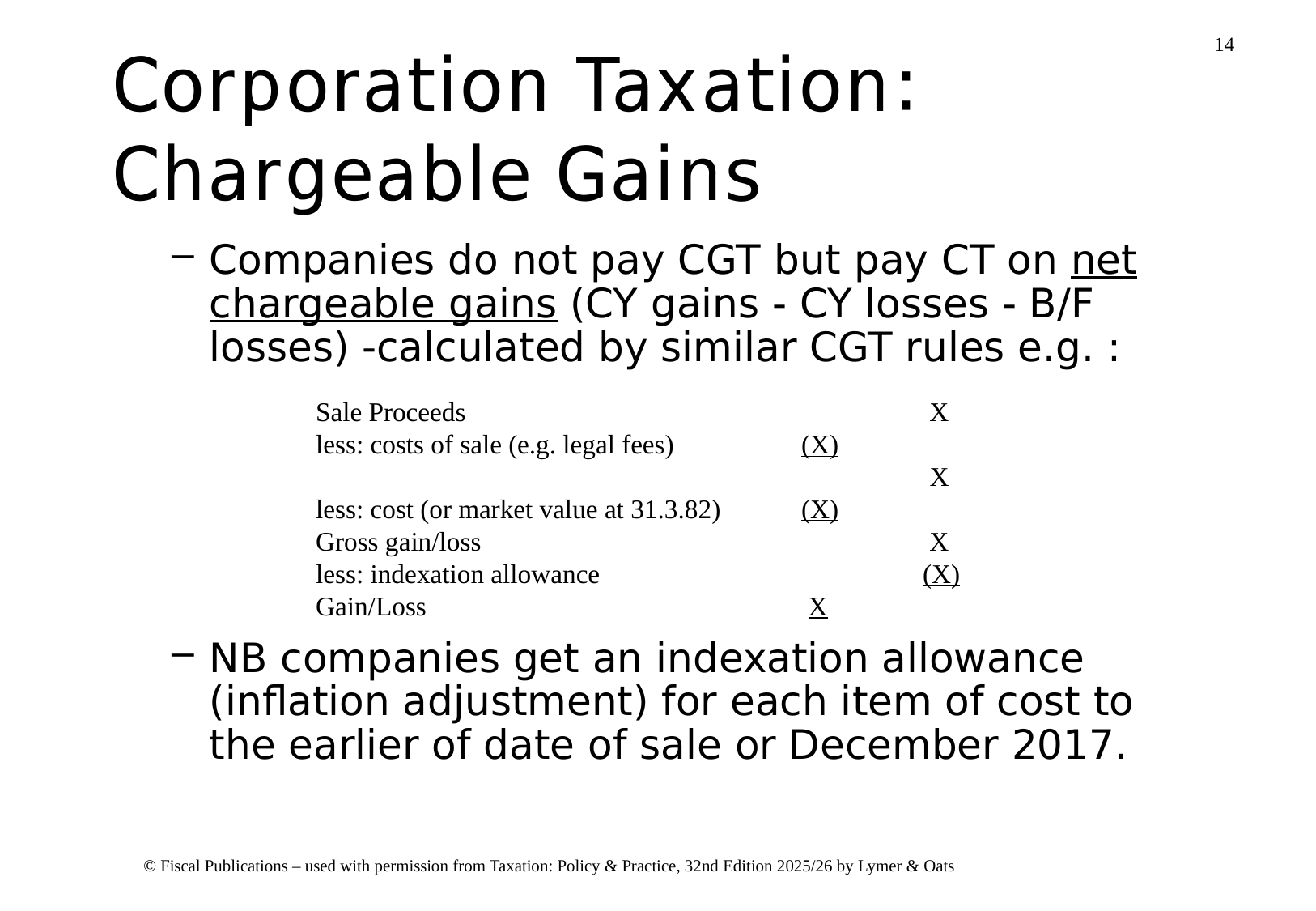

# Corporation Taxation: Chargeable Gains
Companies do not pay CGT but pay CT on net chargeable gains (CY gains - CY losses - B/F losses) -calculated by similar CGT rules e.g. :

NB companies get an indexation allowance (inflation adjustment) for each item of cost to the earlier of date of sale or December 2017.
Sale Proceeds				 X
less: costs of sale (e.g. legal fees)		(X)
					 X
less: cost (or market value at 31.3.82)	(X)
Gross gain/loss 				 X
less: indexation allowance			(X)
Gain/Loss				 X